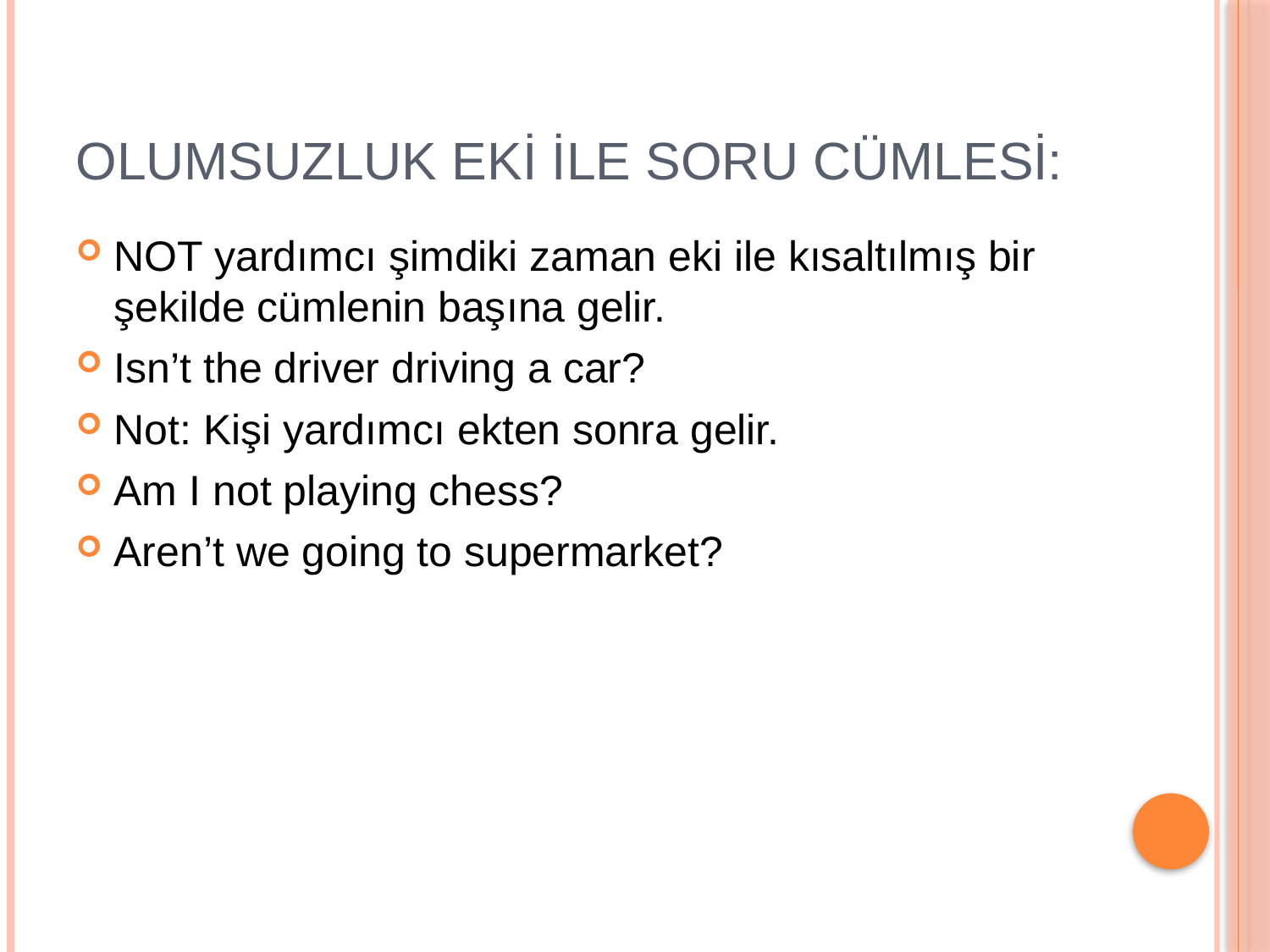

# Olumsuzluk eki ile soru cümlesi:
NOT yardımcı şimdiki zaman eki ile kısaltılmış bir şekilde cümlenin başına gelir.
Isn’t the driver driving a car?
Not: Kişi yardımcı ekten sonra gelir.
Am I not playing chess?
Aren’t we going to supermarket?